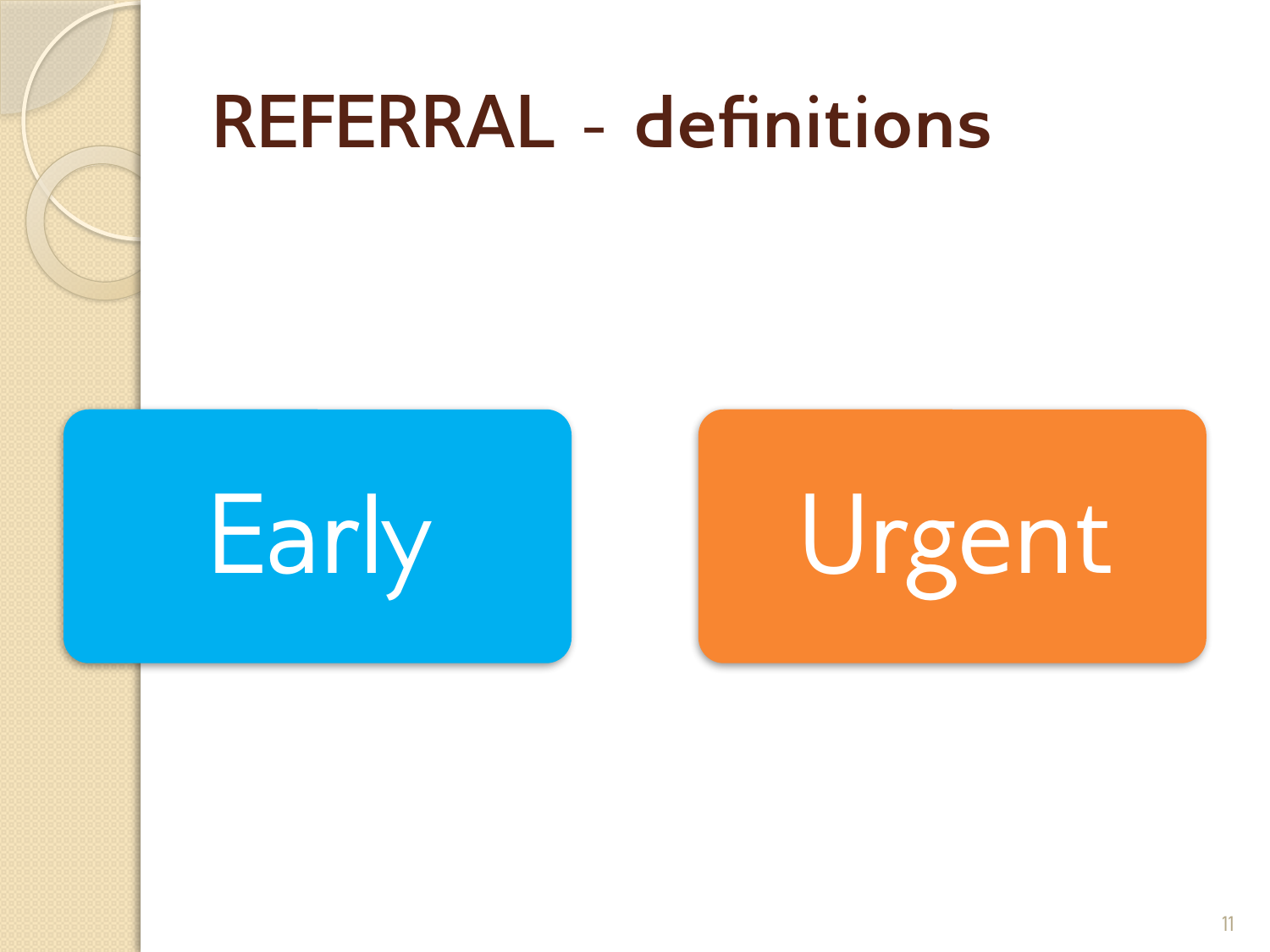

# REFERRAL - definitions
Early
Urgent
11